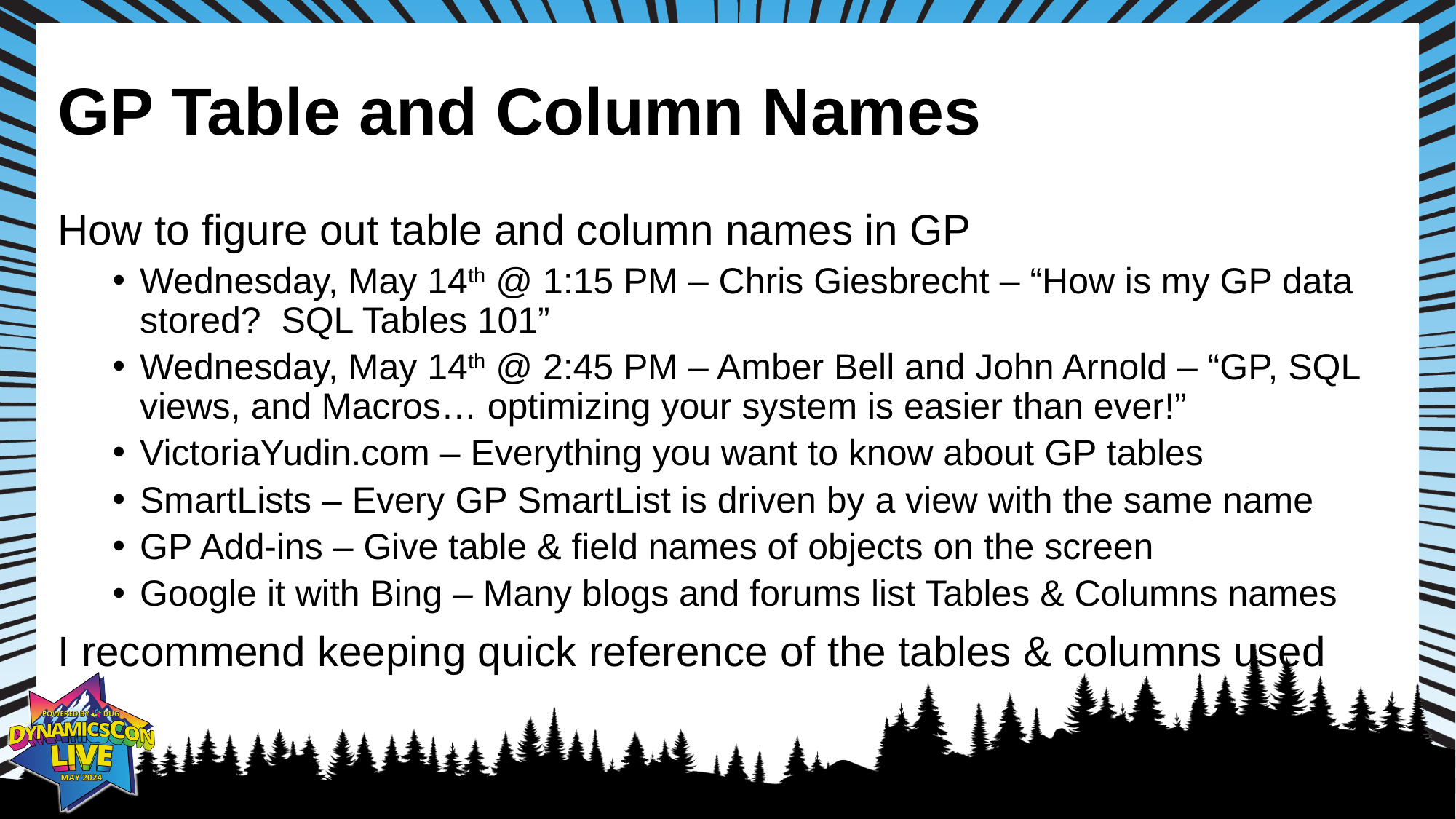

# GP Table and Column Names
How to figure out table and column names in GP
Wednesday, May 14th @ 1:15 PM – Chris Giesbrecht – “How is my GP data stored?  SQL Tables 101”
Wednesday, May 14th @ 2:45 PM – Amber Bell and John Arnold – “GP, SQL views, and Macros… optimizing your system is easier than ever!”
VictoriaYudin.com – Everything you want to know about GP tables
SmartLists – Every GP SmartList is driven by a view with the same name
GP Add-ins – Give table & field names of objects on the screen
Google it with Bing – Many blogs and forums list Tables & Columns names
I recommend keeping quick reference of the tables & columns used